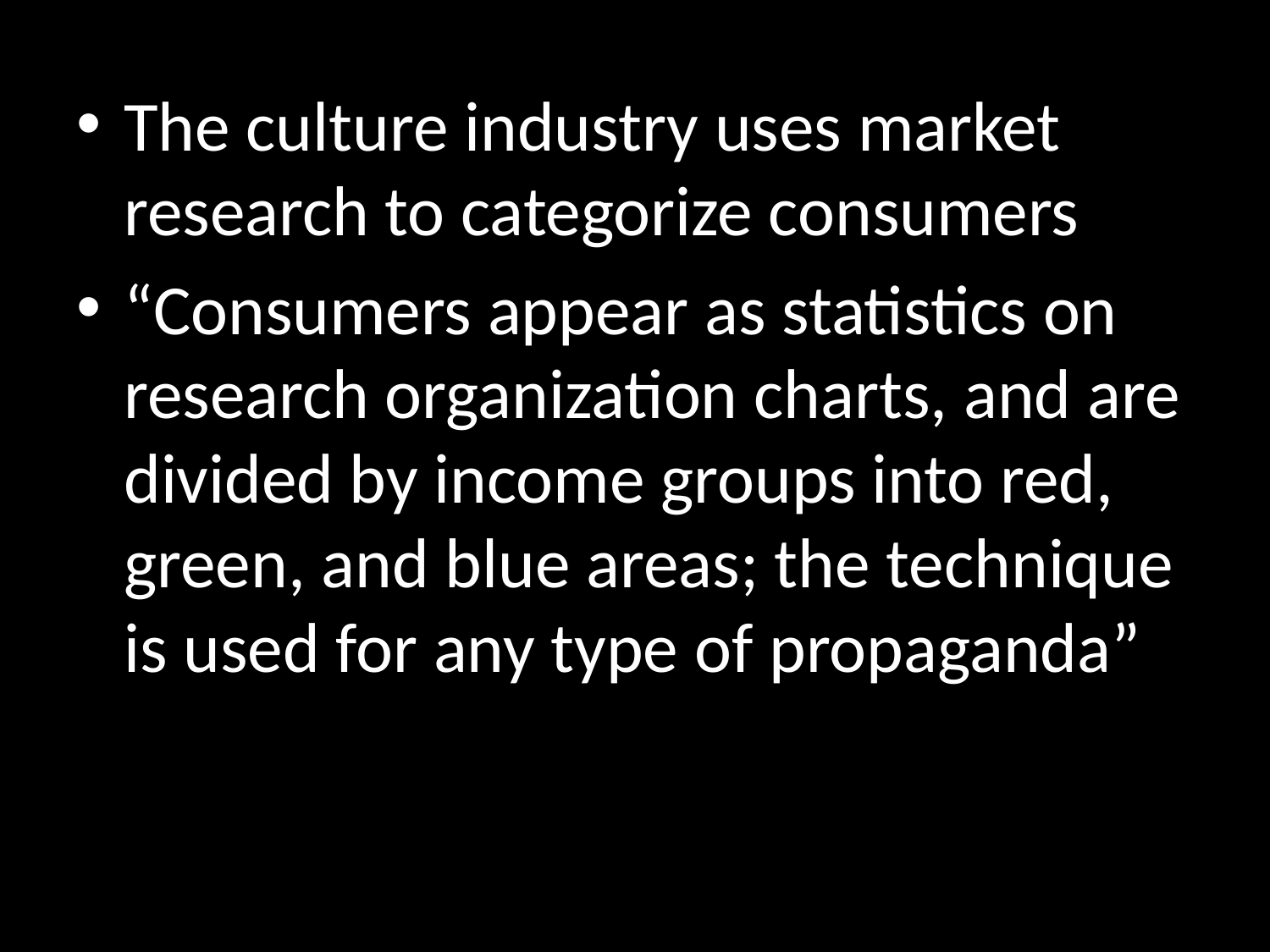

The culture industry uses market research to categorize consumers
“Consumers appear as statistics on research organization charts, and are divided by income groups into red, green, and blue areas; the technique is used for any type of propaganda”